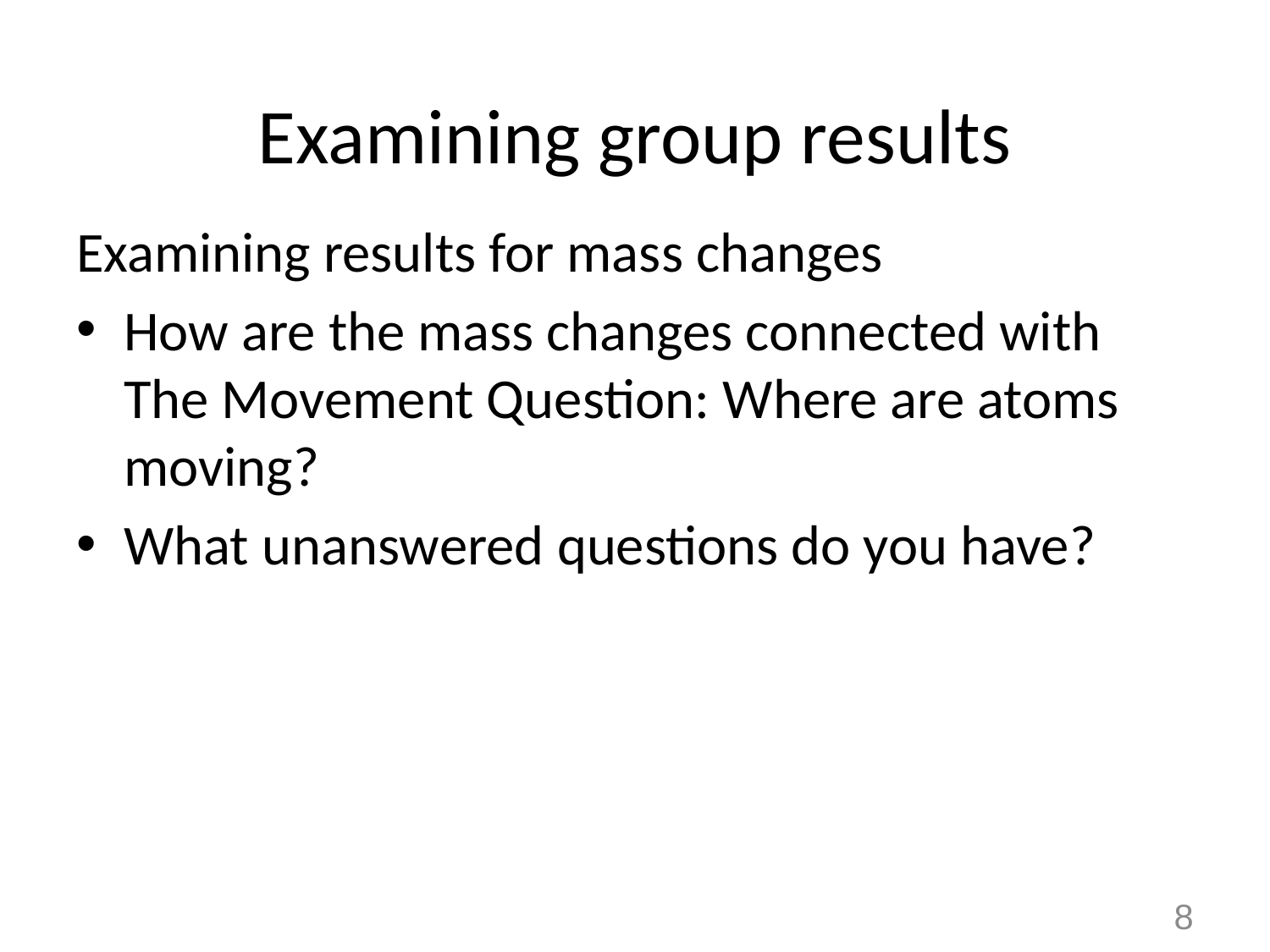

# Examining group results
Examining results for mass changes
How are the mass changes connected with The Movement Question: Where are atoms moving?
What unanswered questions do you have?
8